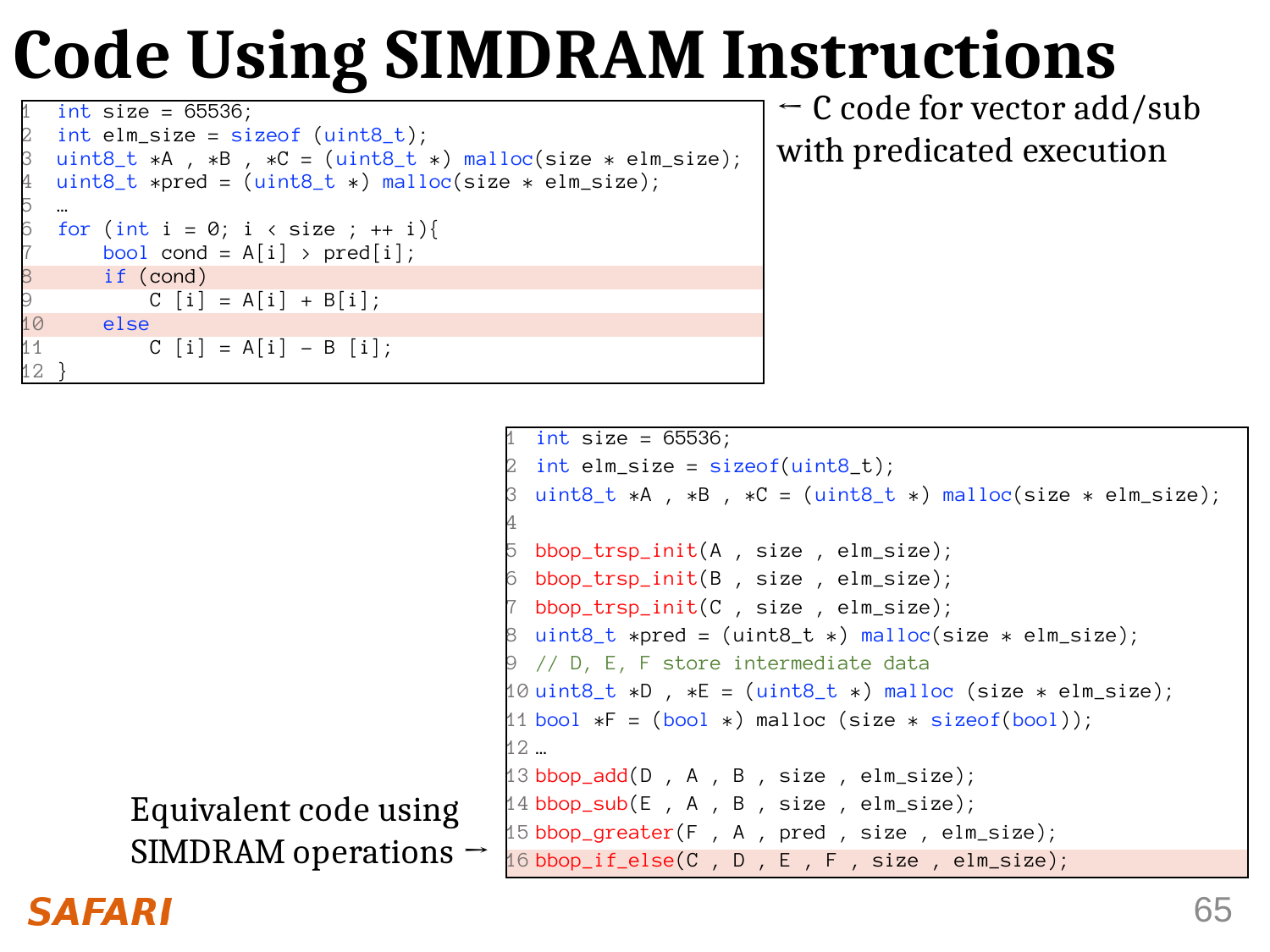

# Code Using SIMDRAM Instructions
← C code for vector add/sub
with predicated execution
| 1 | int size = 65536; |
| --- | --- |
| 2 | int elm\_size = sizeof (uint8\_t); |
| 3 | uint8\_t \*A , \*B , \*C = (uint8\_t \*) malloc(size \* elm\_size); |
| 4 | uint8\_t \*pred = (uint8\_t \*) malloc(size \* elm\_size); |
| 5 | … |
| 6 | for (int i = 0; i < size ; ++ i){ |
| 7 | bool cond = A[i] > pred[i]; |
| 8 | if (cond) |
| 9 | C [i] = A[i] + B[i]; |
| 10 | else |
| 11 | C [i] = A[i] - B [i]; |
| 12 | } |
| 1 | int size = 65536; |
| --- | --- |
| 2 | int elm\_size = sizeof(uint8\_t); |
| 3 | uint8\_t \*A , \*B , \*C = (uint8\_t \*) malloc(size \* elm\_size); |
| 4 |  |
| 5 | bbop\_trsp\_init(A , size , elm\_size); |
| 6 | bbop\_trsp\_init(B , size , elm\_size); |
| 7 | bbop\_trsp\_init(C , size , elm\_size); |
| 8 | uint8\_t \*pred = (uint8\_t \*) malloc(size \* elm\_size); |
| 9 | // D, E, F store intermediate data |
| 10 | uint8\_t \*D , \*E = (uint8\_t \*) malloc (size \* elm\_size); |
| 11 | bool \*F = (bool \*) malloc (size \* sizeof(bool)); |
| 12 | … |
| 13 | bbop\_add(D , A , B , size , elm\_size); |
| 14 | bbop\_sub(E , A , B , size , elm\_size); |
| 15 | bbop\_greater(F , A , pred , size , elm\_size); |
| 16 | bbop\_if\_else(C , D , E , F , size , elm\_size); |
Equivalent code using SIMDRAM operations →